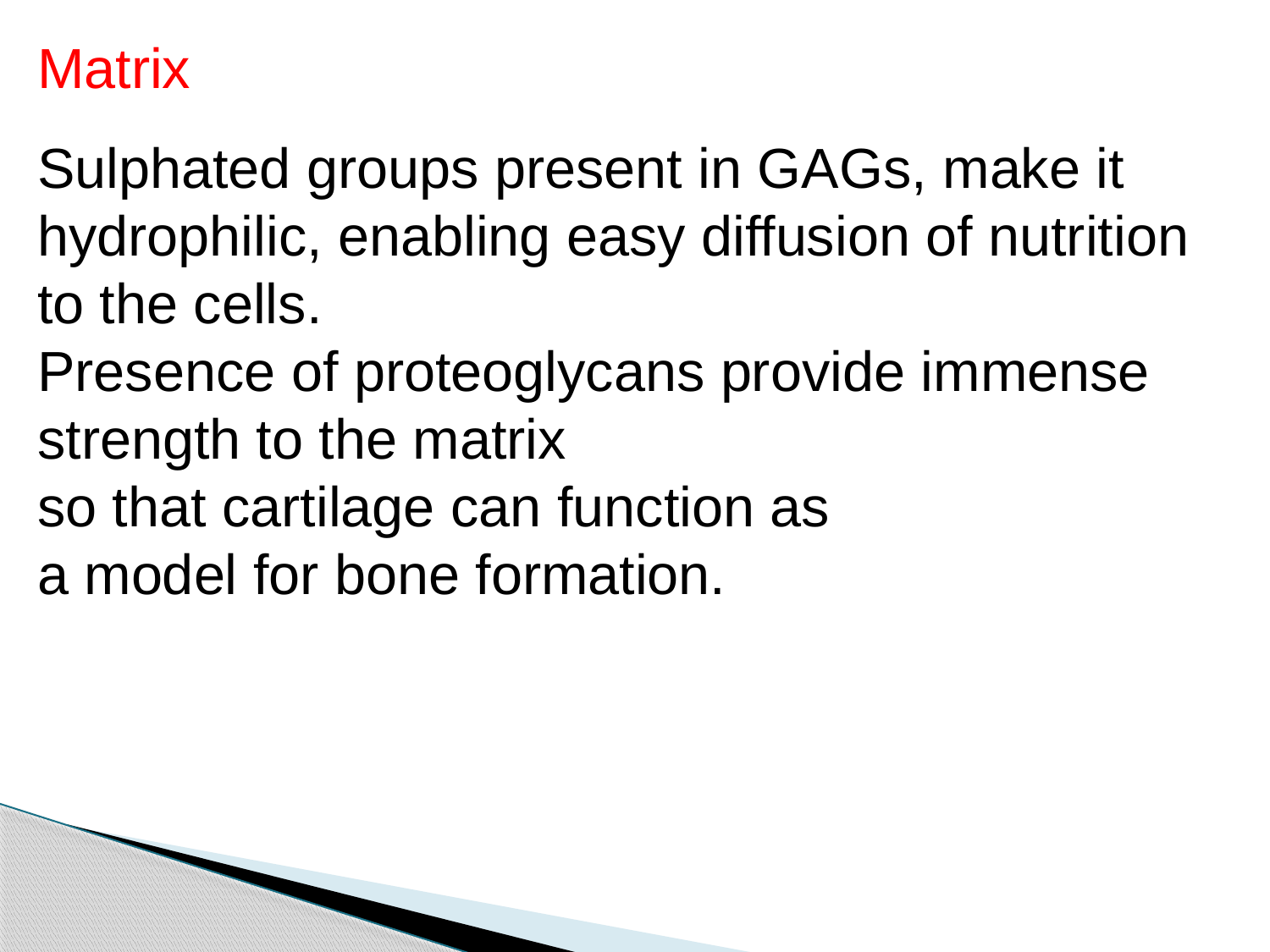

Matrix
Sulphated groups present in GAGs, make it hydrophilic, enabling easy diffusion of nutrition to the cells.
Presence of proteoglycans provide immense strength to the matrix
so that cartilage can function as
a model for bone formation.